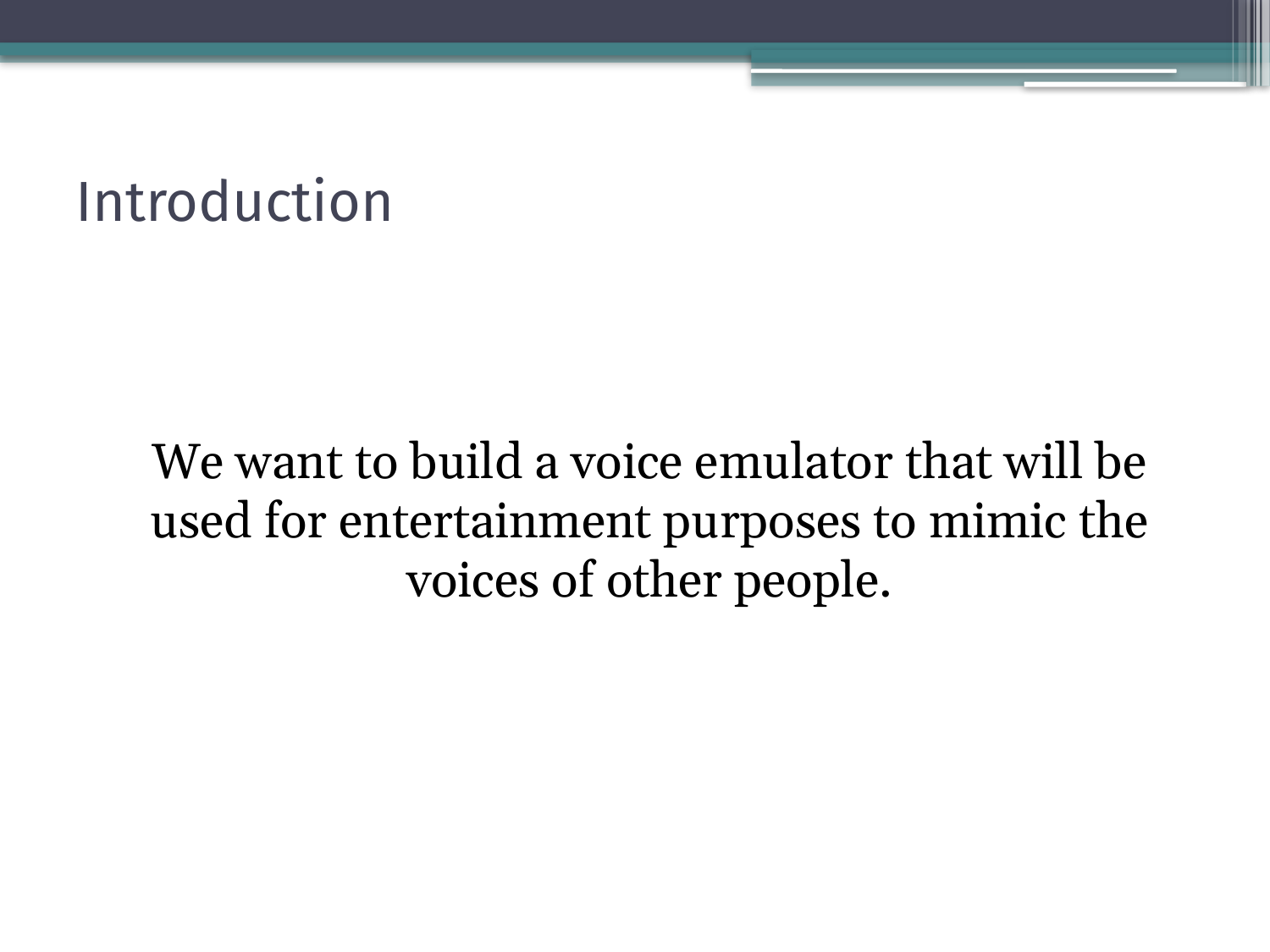

# Introduction
   We want to build a voice emulator that will be used for entertainment purposes to mimic the voices of other people.